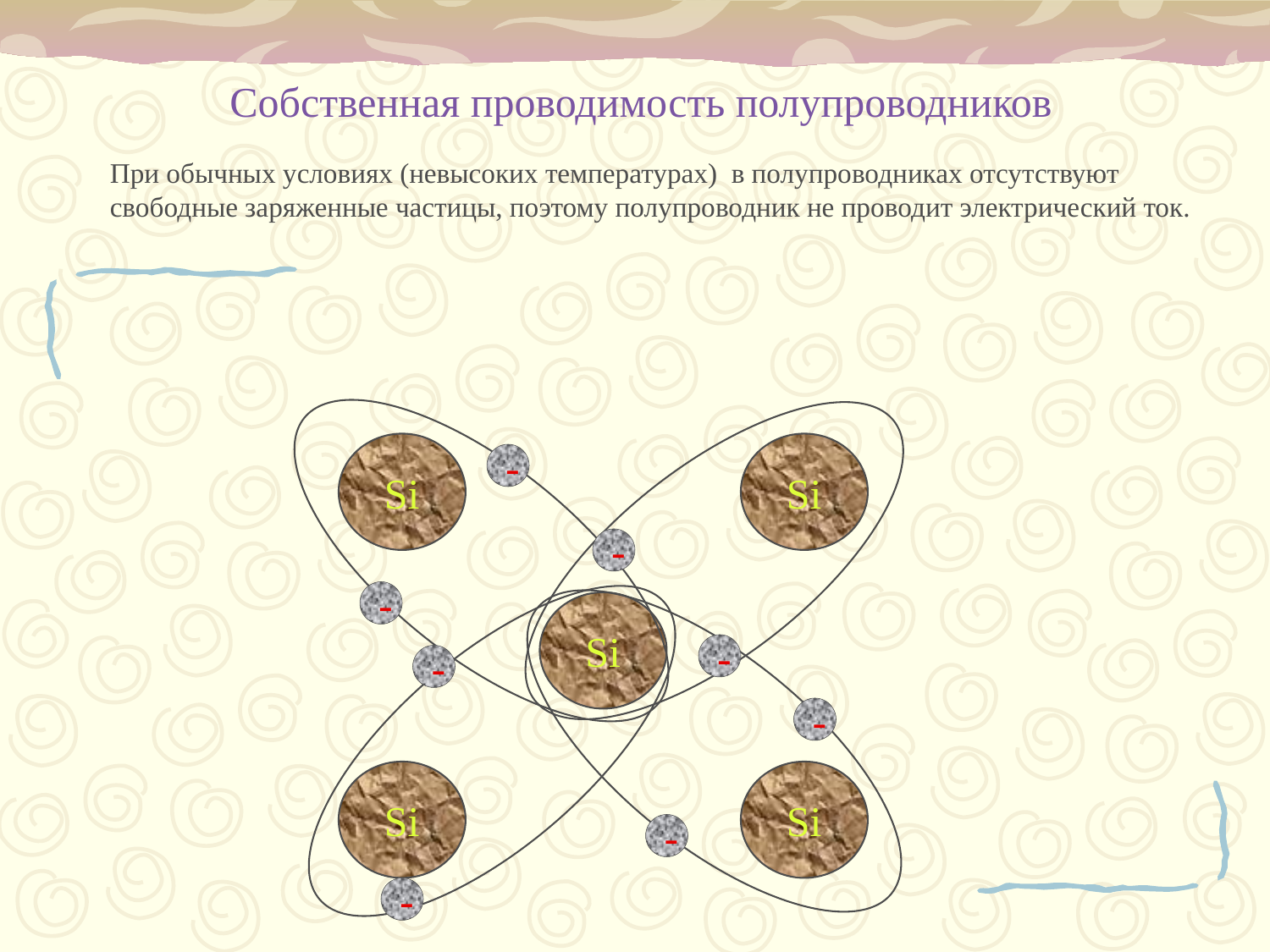

# Собственная проводимость полупроводников
	При обычных условиях (невысоких температурах)  в полупроводниках отсутствуют свободные заряженные частицы, поэтому полупроводник не проводит электрический ток.

Si
Si
-

-
-
Si
-
-
-
Si
Si
-
-